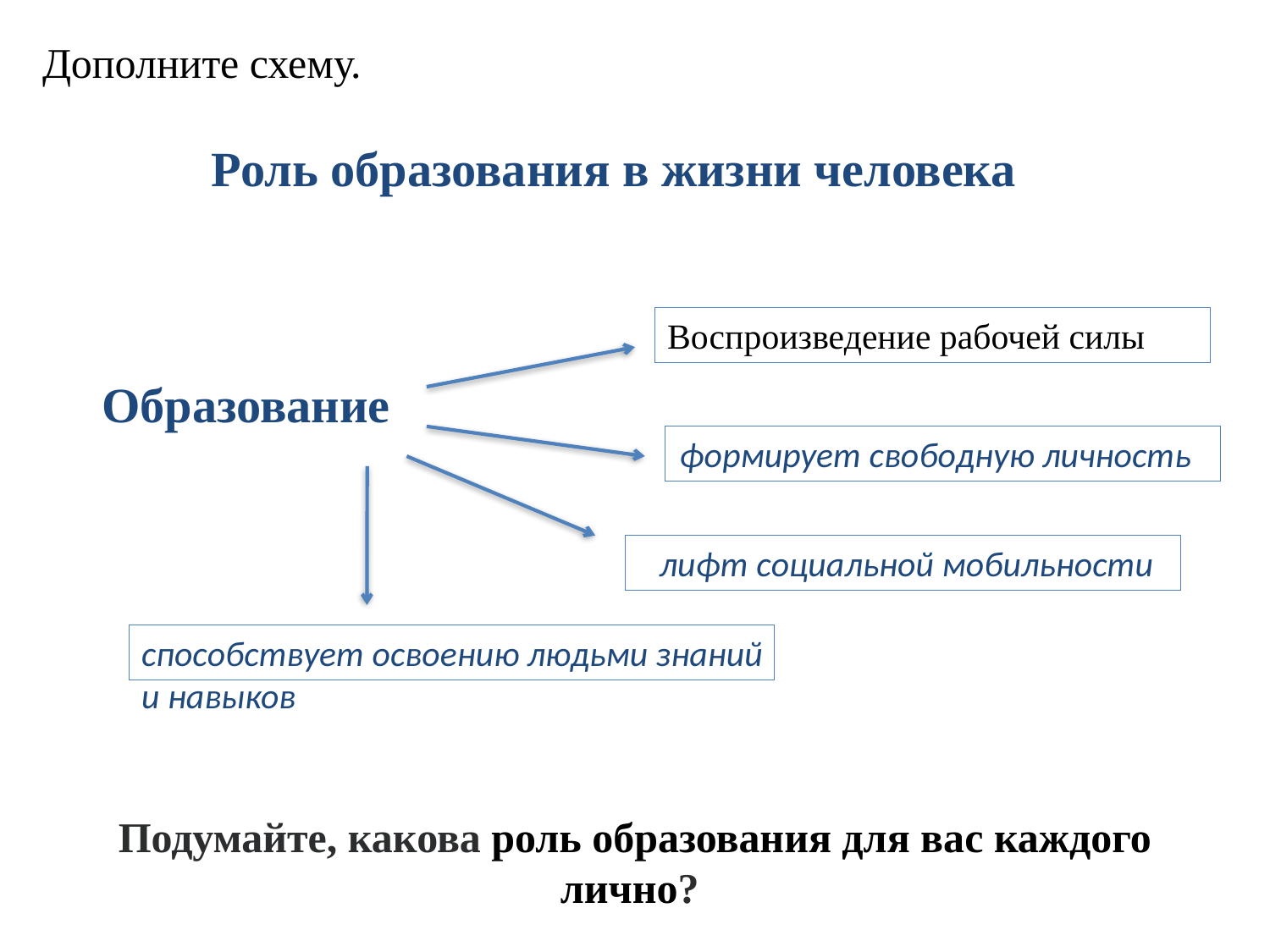

Дополните схему.

                Роль образования в жизни человека
Воспроизведение рабочей силы
Образование

формирует свободную личность

лифт социальной мобильности

способствует освоению людьми знаний и навыков
Подумайте, какова роль образования для вас каждого лично?